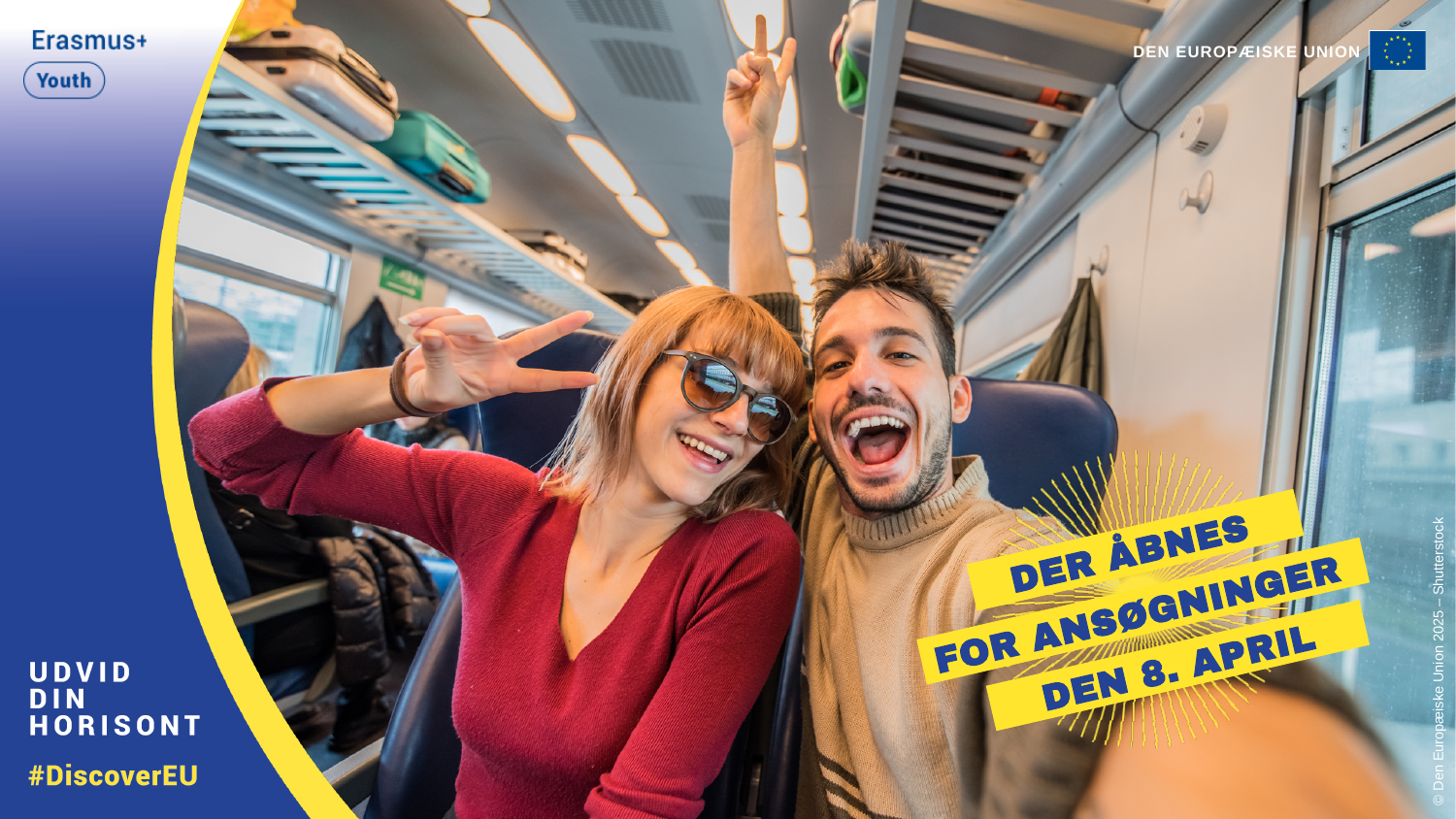

Der åbnes
for ansøgninger
den 8. april